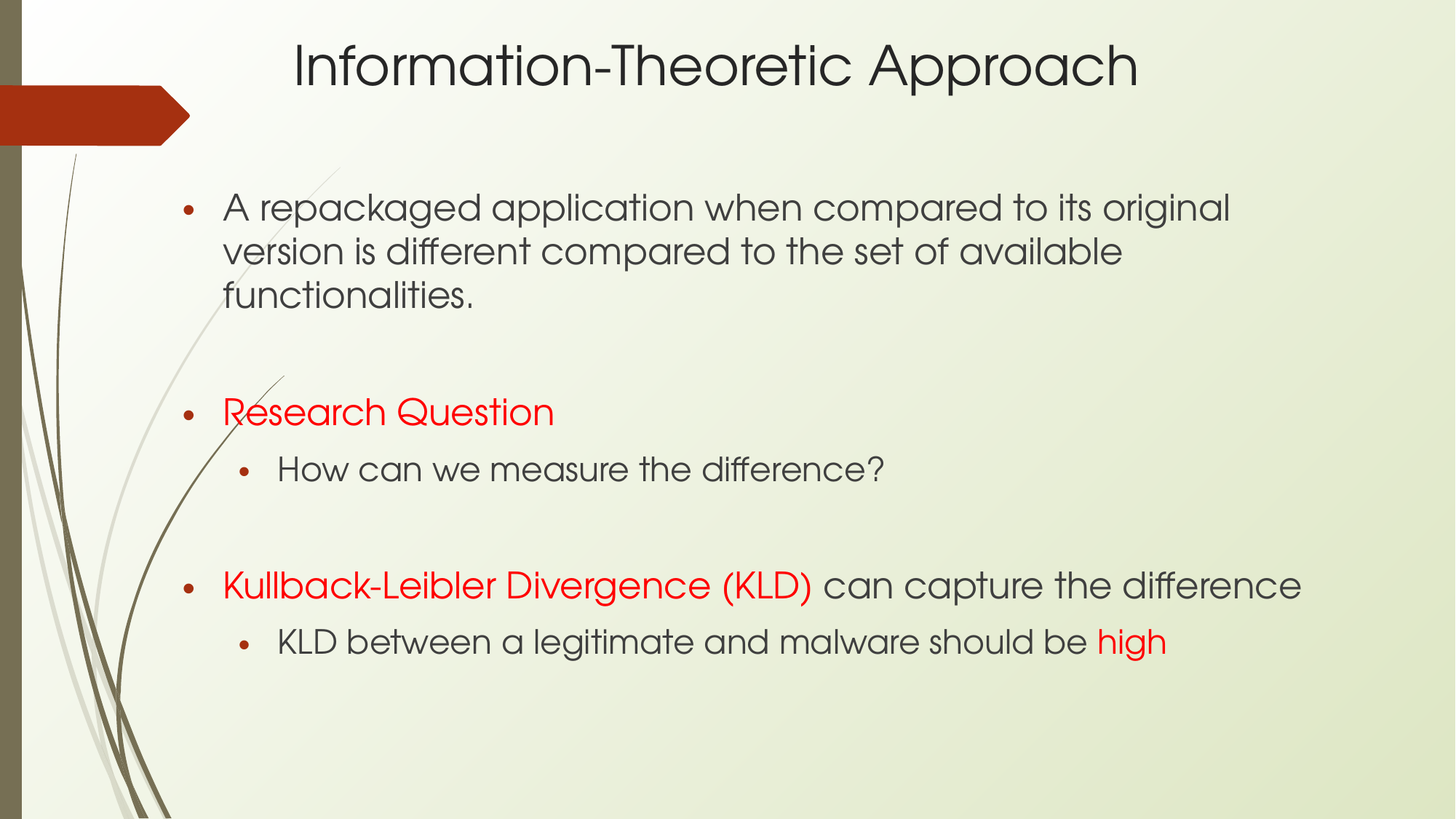

# Information-Theoretic Approach
A repackaged application when compared to its original version is different compared to the set of available functionalities.

Research Question
How can we measure the difference?

Kullback-Leibler Divergence (KLD) can capture the difference
KLD between a legitimate and malware should be high